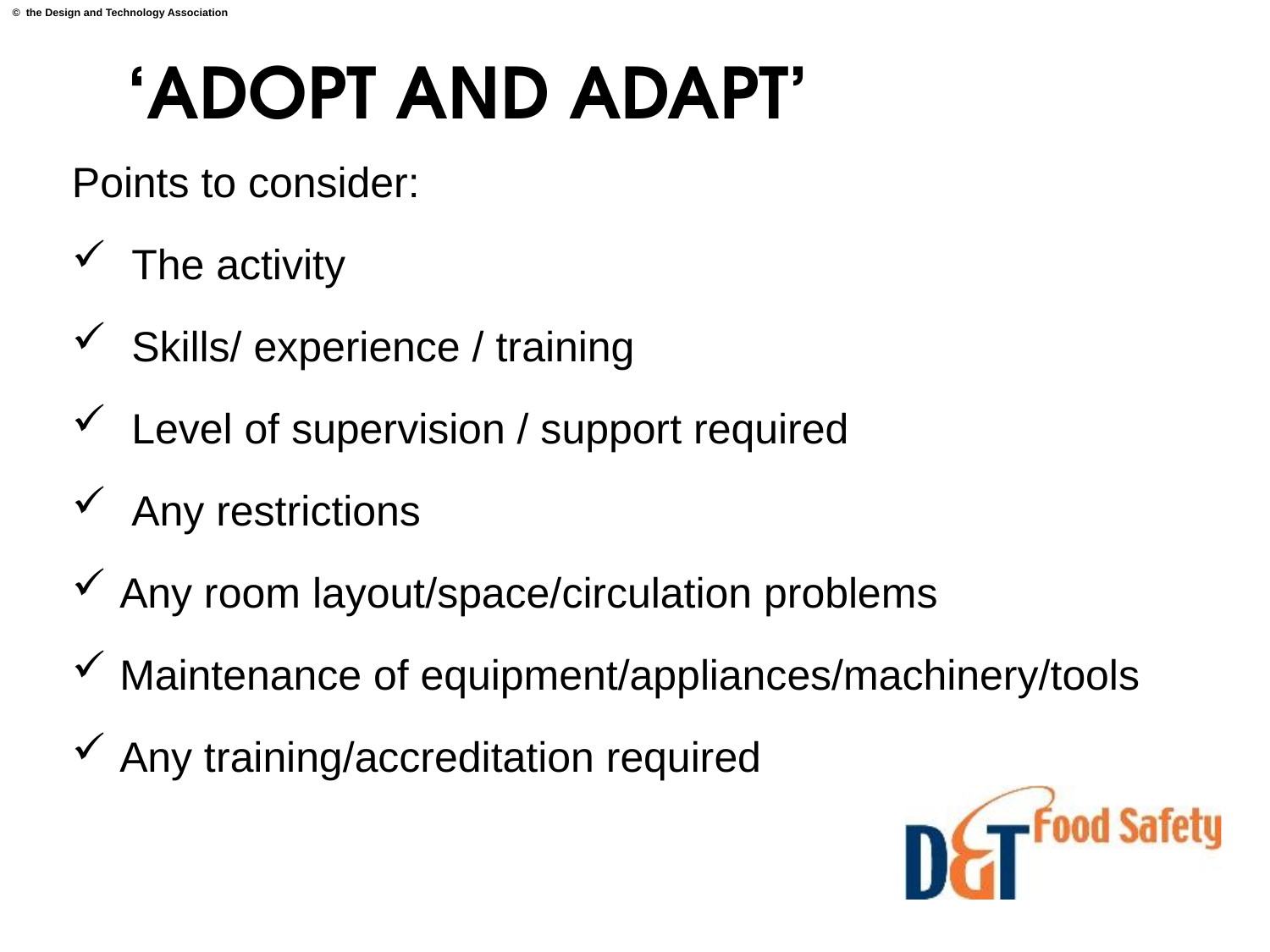

‘ADOPT AND ADAPT’
Points to consider:
 The activity
 Skills/ experience / training
 Level of supervision / support required
 Any restrictions
Any room layout/space/circulation problems
Maintenance of equipment/appliances/machinery/tools
Any training/accreditation required